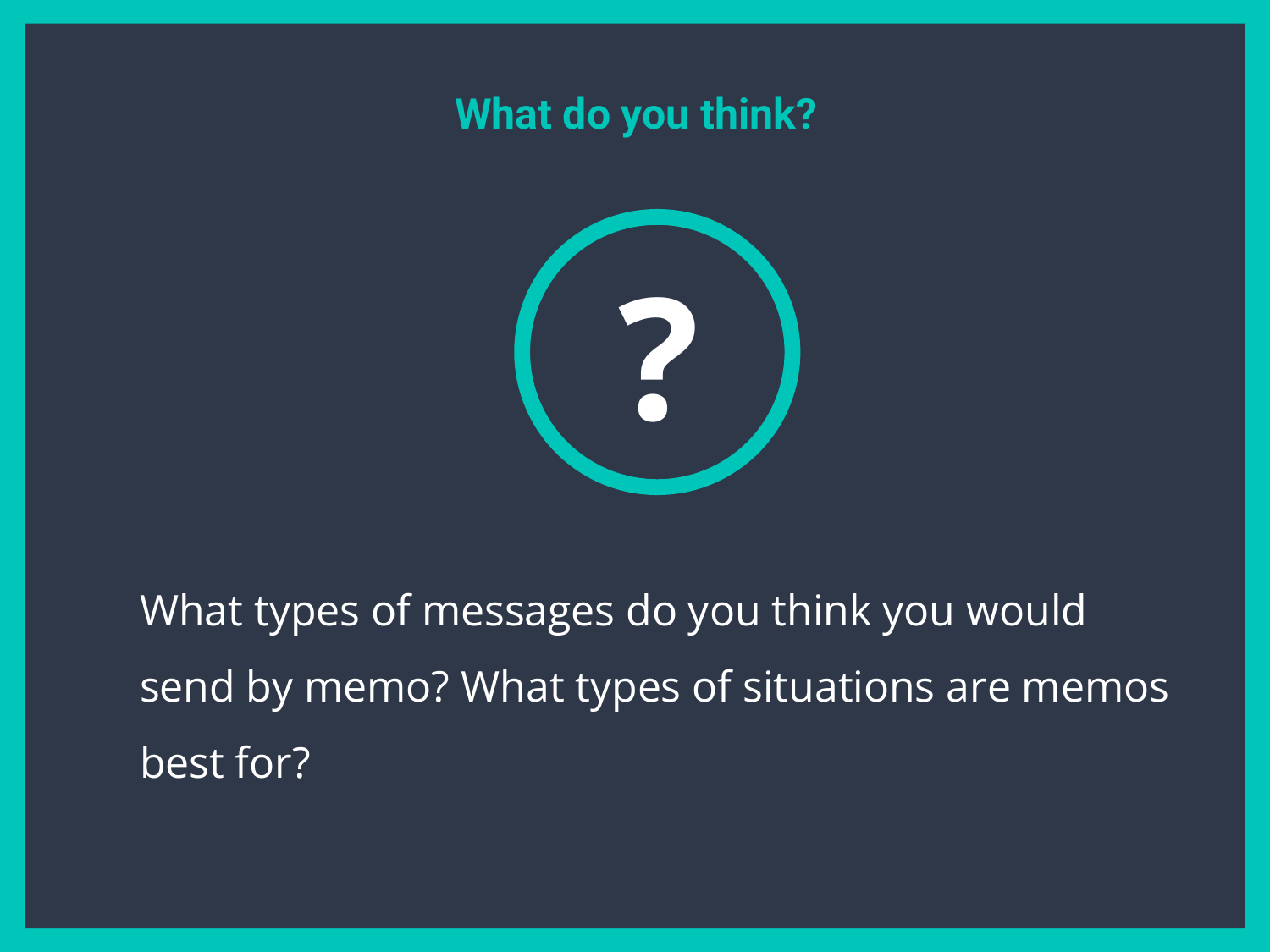

What do you think?

?
What types of messages do you think you would send by memo? What types of situations are memos best for?